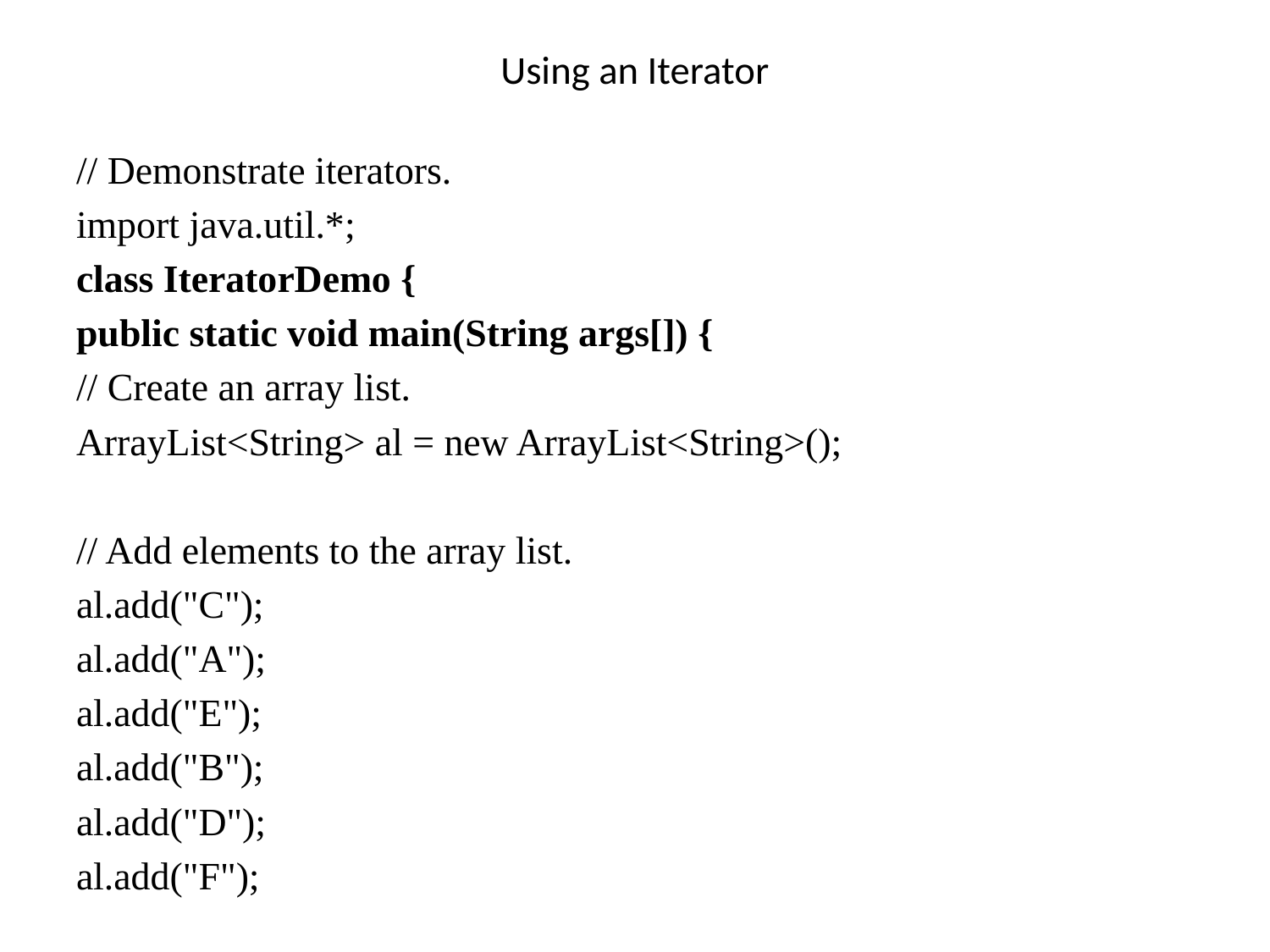

# Using an Iterator
// Demonstrate iterators.
import java.util.*;
class IteratorDemo {
public static void main(String args[]) {
// Create an array list.
ArrayList<String> al = new ArrayList<String>();

// Add elements to the array list.
al.add("C");
al.add("A");
al.add("E");
al.add("B");
al.add("D");
al.add("F");